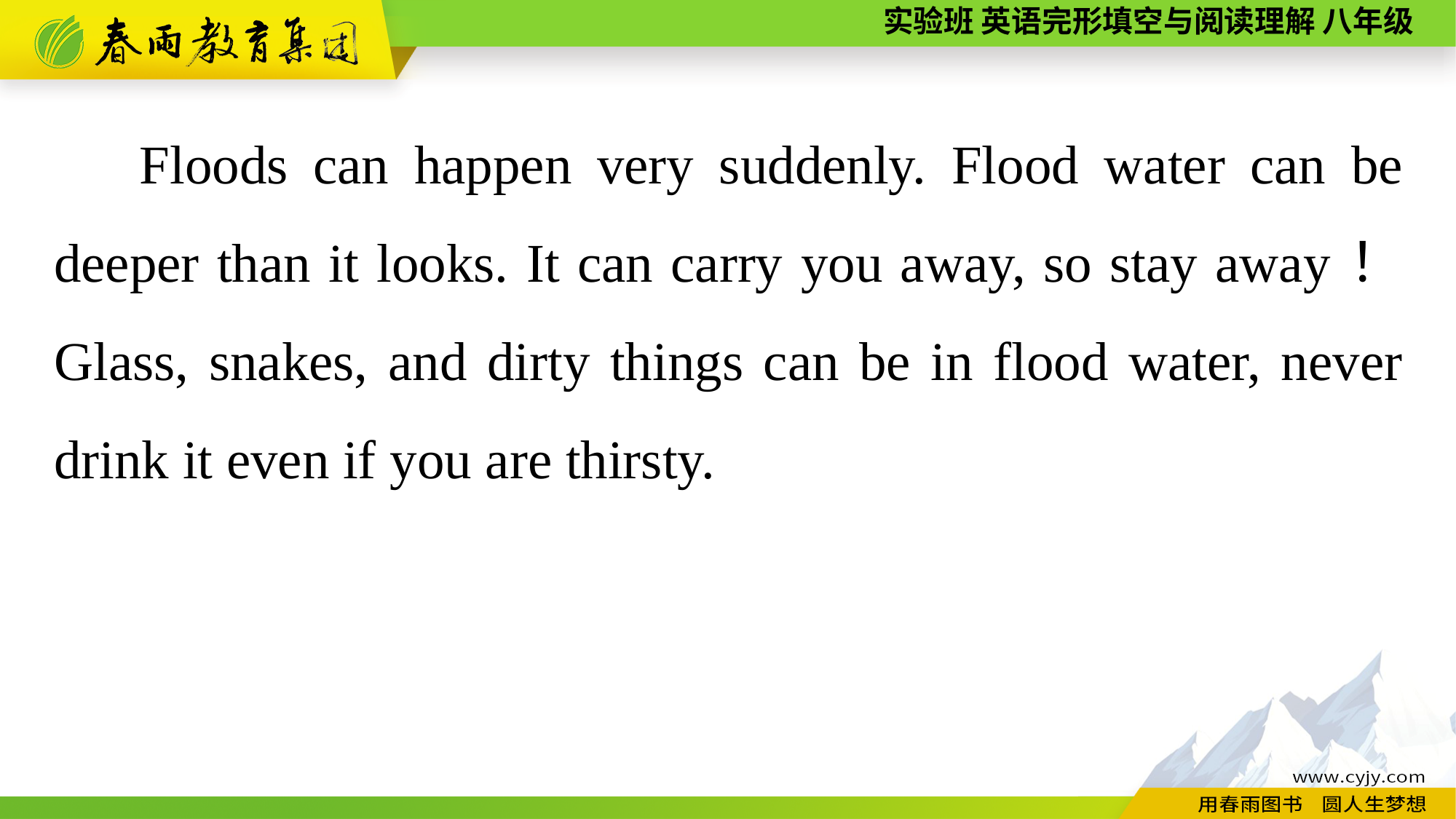

Floods can happen very suddenly. Flood water can be deeper than it looks. It can carry you away, so stay away！ Glass, snakes, and dirty things can be in flood water, never drink it even if you are thirsty.